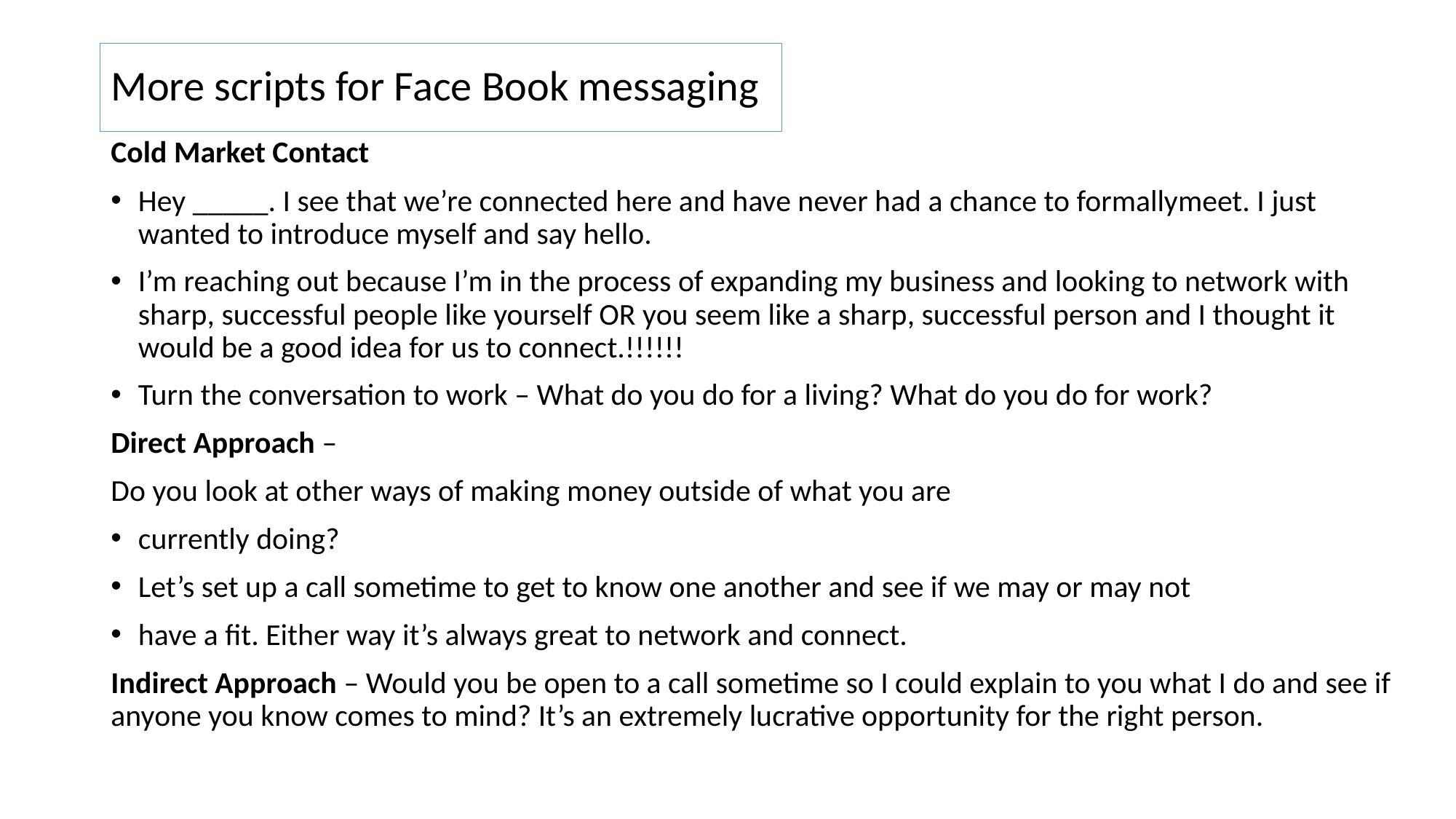

# More scripts for Face Book messaging
Cold Market Contact
Hey _____. I see that we’re connected here and have never had a chance to formallymeet. I just wanted to introduce myself and say hello.
I’m reaching out because I’m in the process of expanding my business and looking to network with sharp, successful people like yourself OR you seem like a sharp, successful person and I thought it would be a good idea for us to connect.!!!!!!
Turn the conversation to work – What do you do for a living? What do you do for work?
Direct Approach –
Do you look at other ways of making money outside of what you are
currently doing?
Let’s set up a call sometime to get to know one another and see if we may or may not
have a fit. Either way it’s always great to network and connect.
Indirect Approach – Would you be open to a call sometime so I could explain to you what I do and see if anyone you know comes to mind? It’s an extremely lucrative opportunity for the right person.